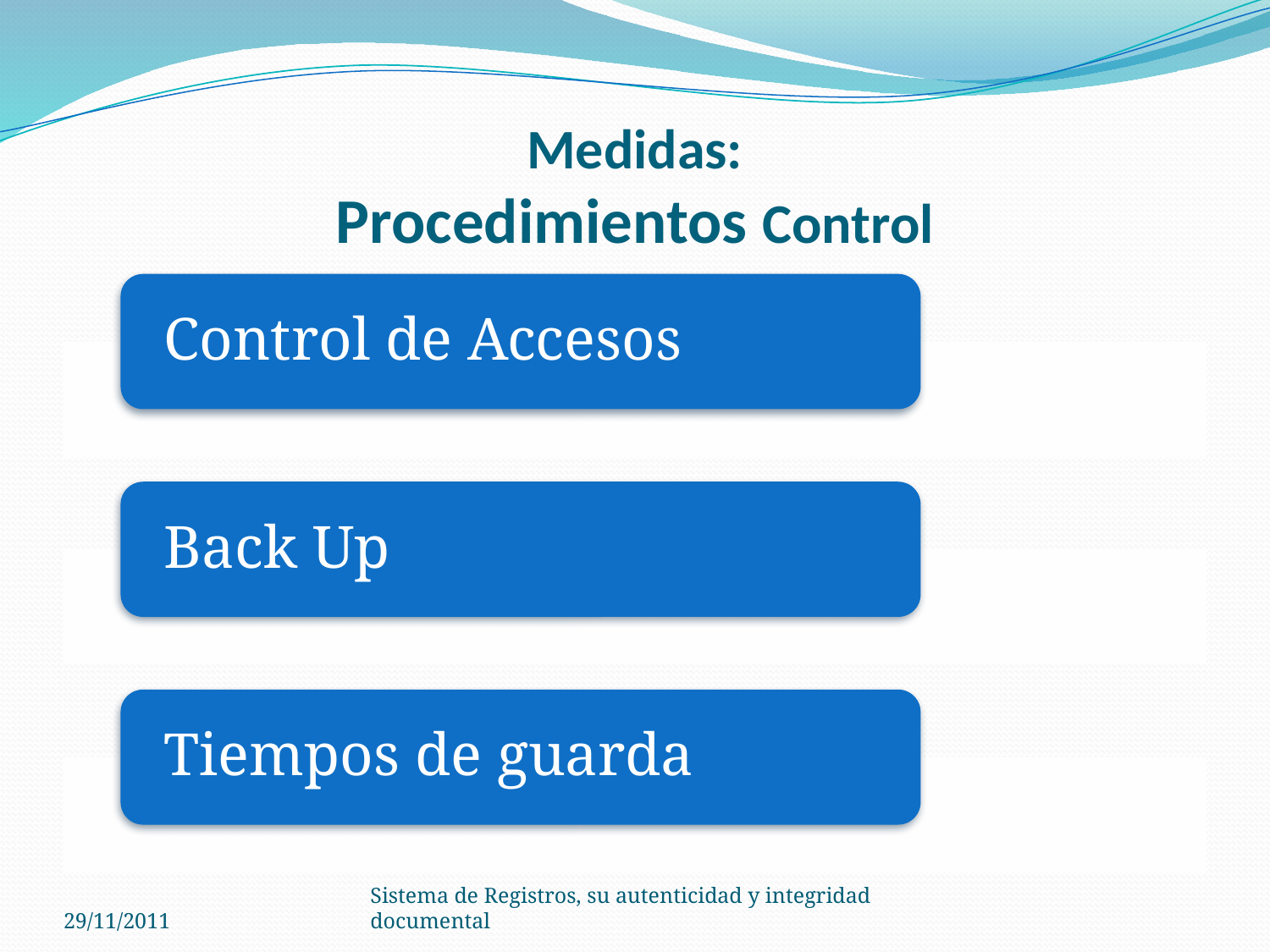

# Medidas: Procedimientos Control
Control de Accesos
Back Up
Tiempos de guarda
29/11/2011
Sistema de Registros, su autenticidad y integridad documental